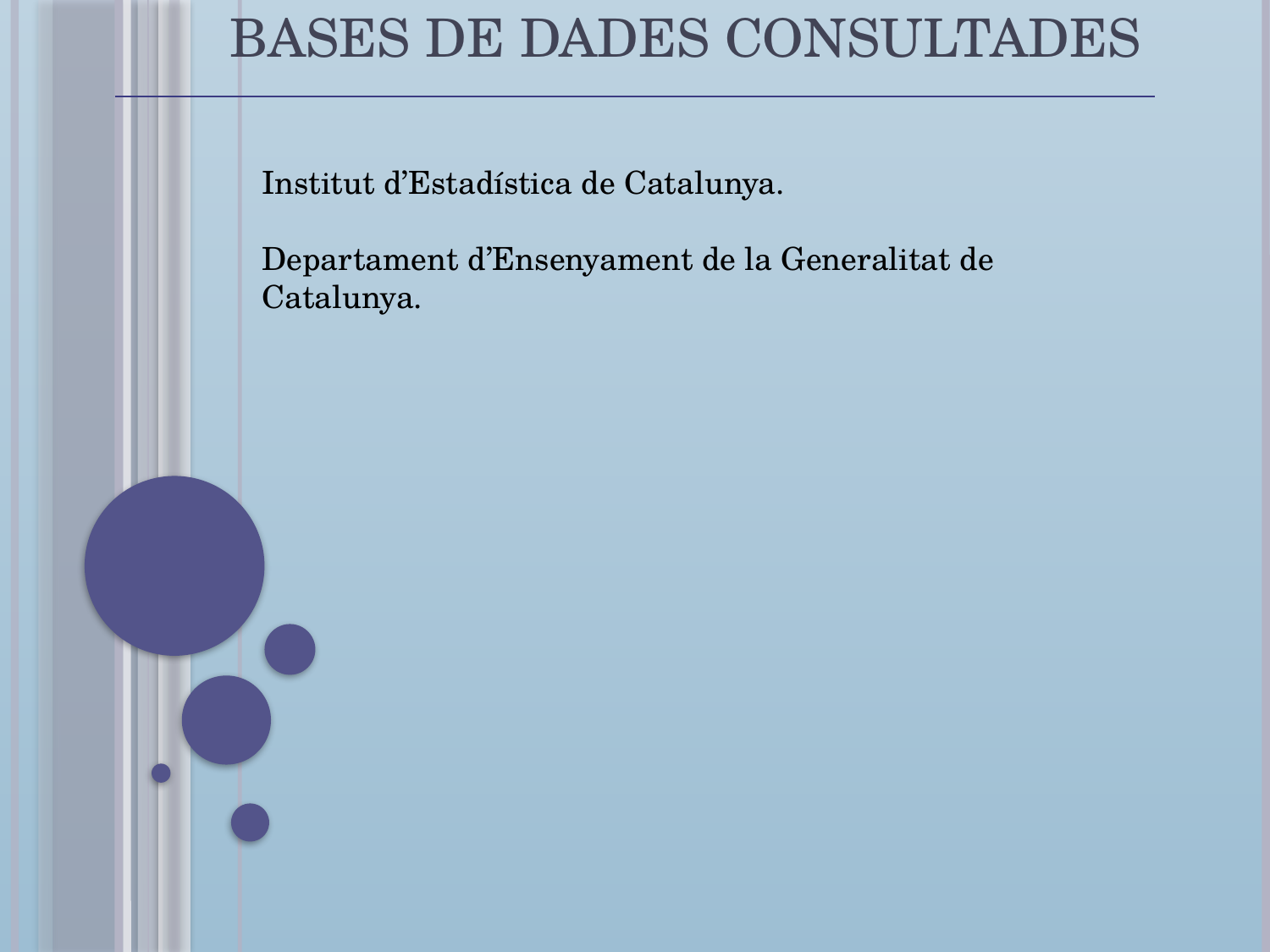

Bases de dades consultades
Institut d’Estadística de Catalunya.

Departament d’Ensenyament de la Generalitat de Catalunya.